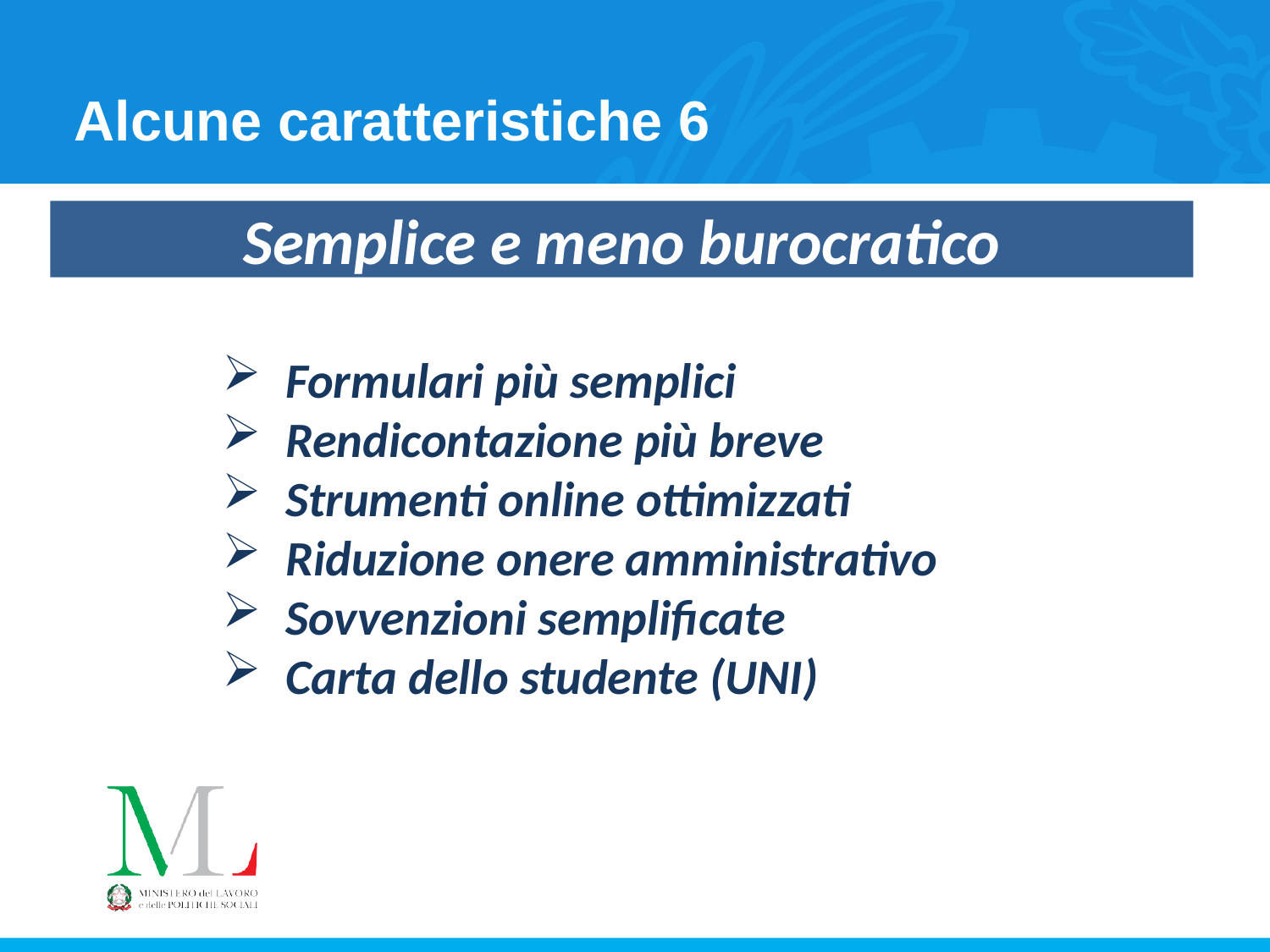

# Alcune caratteristiche 6
Semplice e meno burocratico
Formulari più semplici
Rendicontazione più breve
Strumenti online ottimizzati
Riduzione onere amministrativo
Sovvenzioni semplificate
Carta dello studente (UNI)